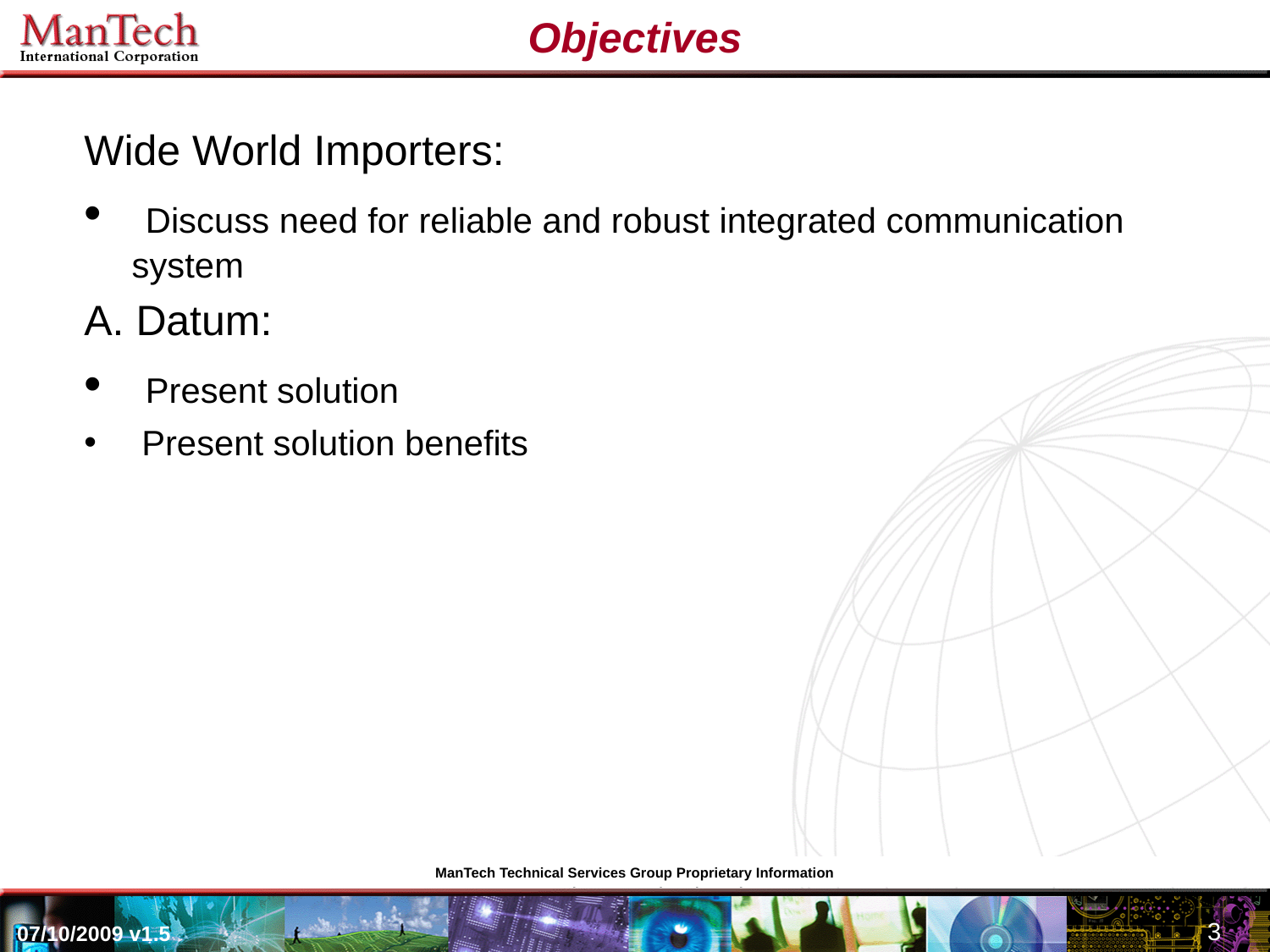

# Objectives
Wide World Importers:
 Discuss need for reliable and robust integrated communication system
A. Datum:
 Present solution
 Present solution benefits
ManTech Technical Services Group Proprietary Information